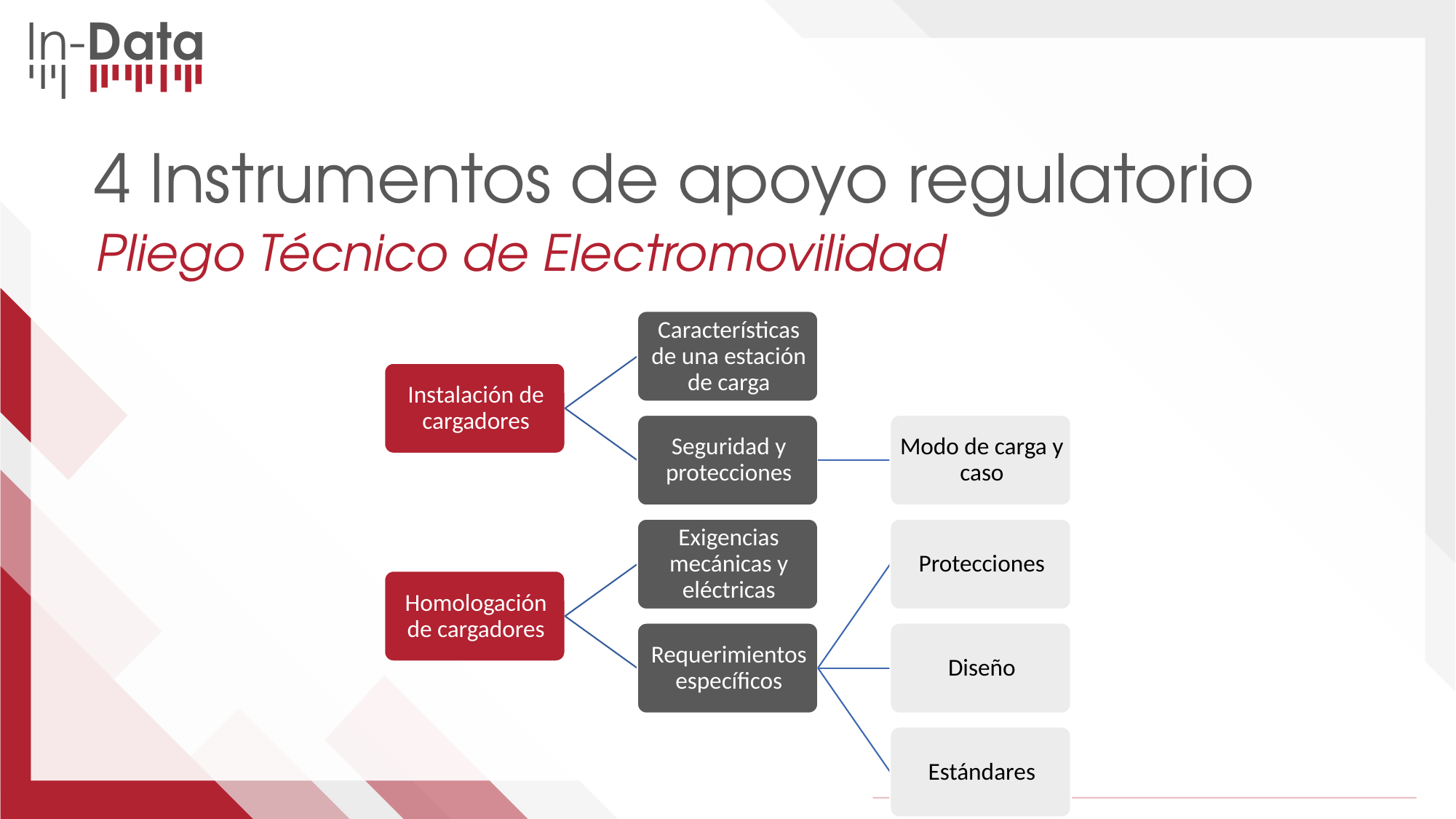

4 Instrumentos de apoyo regulatorio
Pliego Técnico de Electromovilidad
Instalación de cargadores

Características de una estación de carga

Seguridad y protecciones

Modo de carga y caso
Homologación de cargadores

Exigencias mecánicas y eléctricas

Requerimientos específicos

Protecciones

Diseño

Estándares